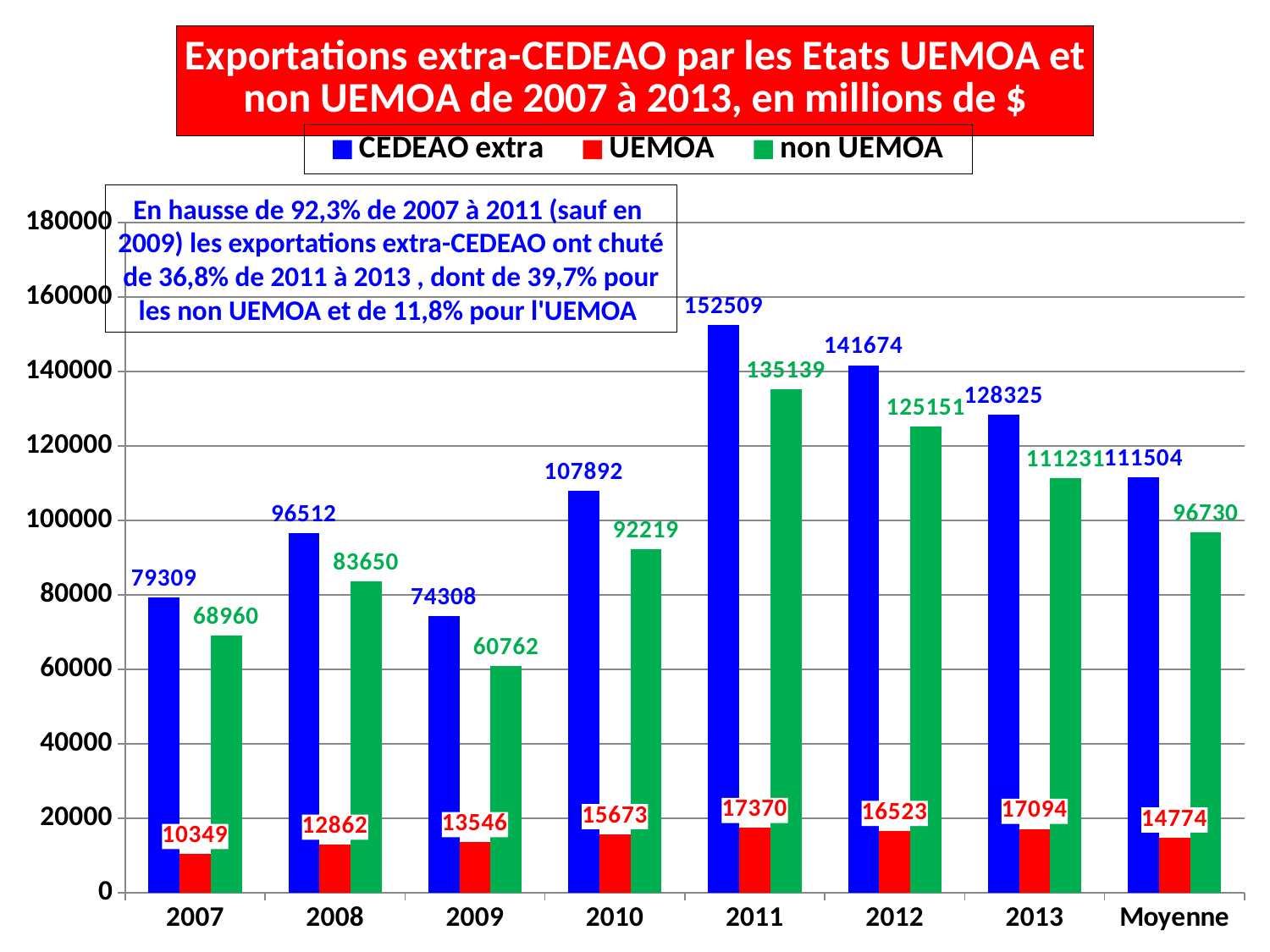

### Chart: Exportations extra-CEDEAO par les Etats UEMOA et
non UEMOA de 2007 à 2013, en millions de $

| Category | CEDEAO extra | UEMOA | non UEMOA |
|---|---|---|---|
| 2007 | 79309.0 | 10349.0 | 68960.0 |
| 2008 | 96512.0 | 12862.0 | 83650.0 |
| 2009 | 74308.0 | 13546.0 | 60762.0 |
| 2010 | 107892.0 | 15673.0 | 92219.0 |
| 2011 | 152509.0 | 17370.0 | 135139.0 |
| 2012 | 141674.0 | 16523.0 | 125151.0 |
| 2013 | 128325.0 | 17094.0 | 111231.0 |
| Moyenne | 111504.0 | 14774.0 | 96730.0 |
En hausse de 92,3% de 2007 à 2011 (sauf en
2009) les exportations extra-CEDEAO ont chuté
de 36,8% de 2011 à 2013 , dont de 39,7% pour
les non UEMOA et de 11,8% pour l'UEMOA